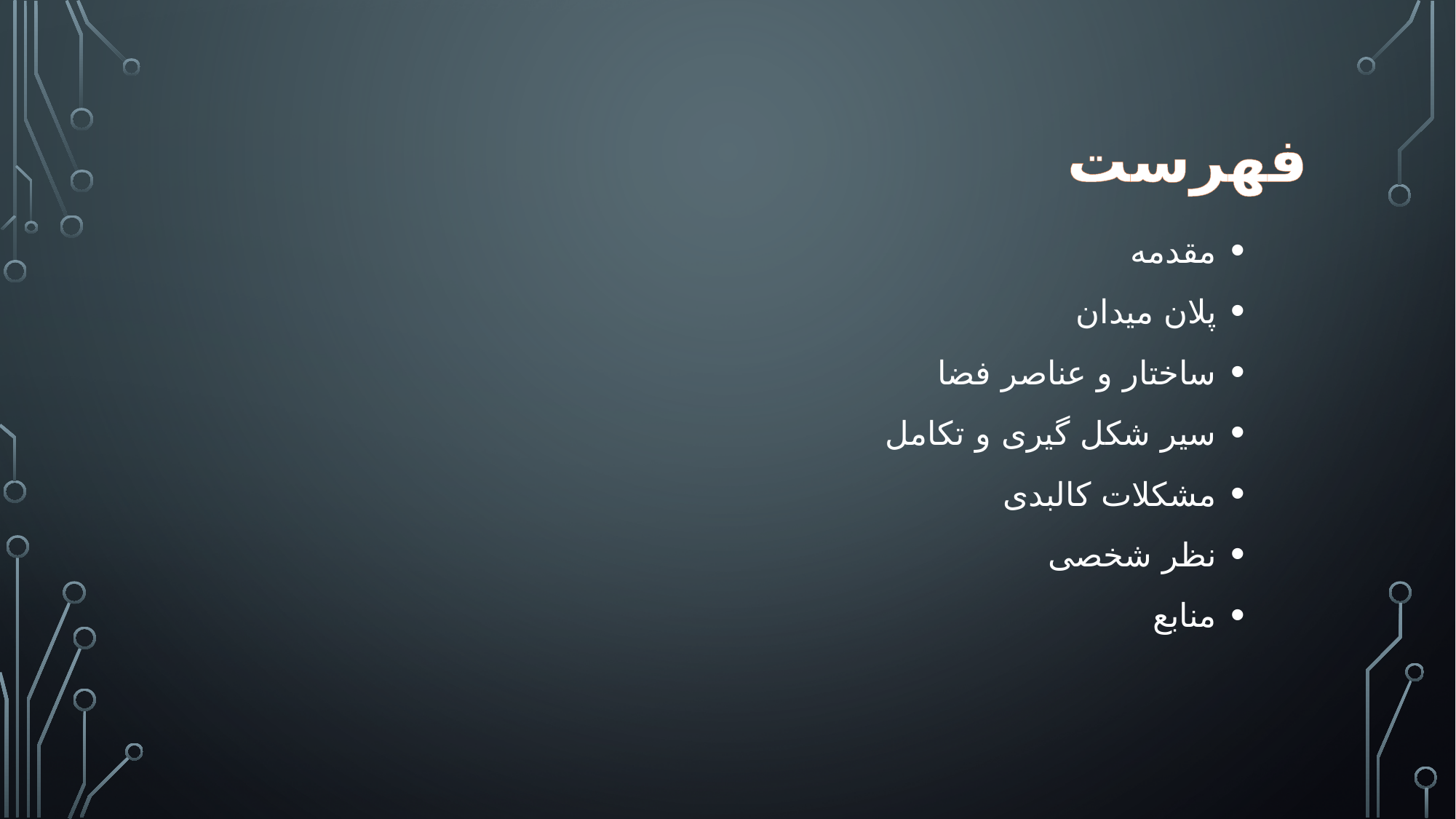

# فهرست
مقدمه
پلان میدان
ساختار و عناصر فضا
سیر شکل گیری و تکامل
مشکلات کالبدی
نظر شخصی
منابع